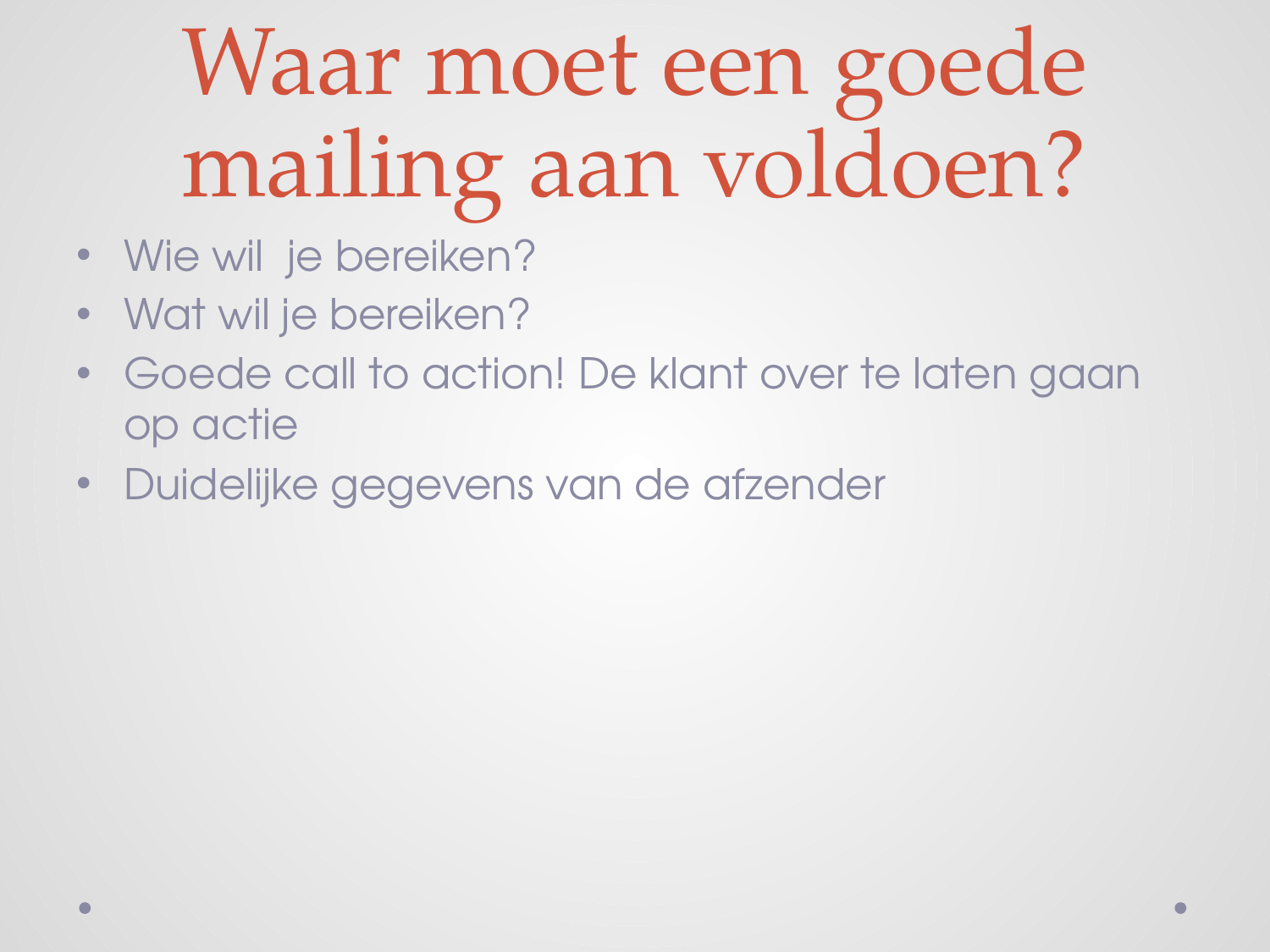

# Waar moet een goede mailing aan voldoen?
Wie wil  je bereiken?
Wat wil je bereiken?
Goede call to action! De klant over te laten gaan op actie
Duidelijke gegevens van de afzender